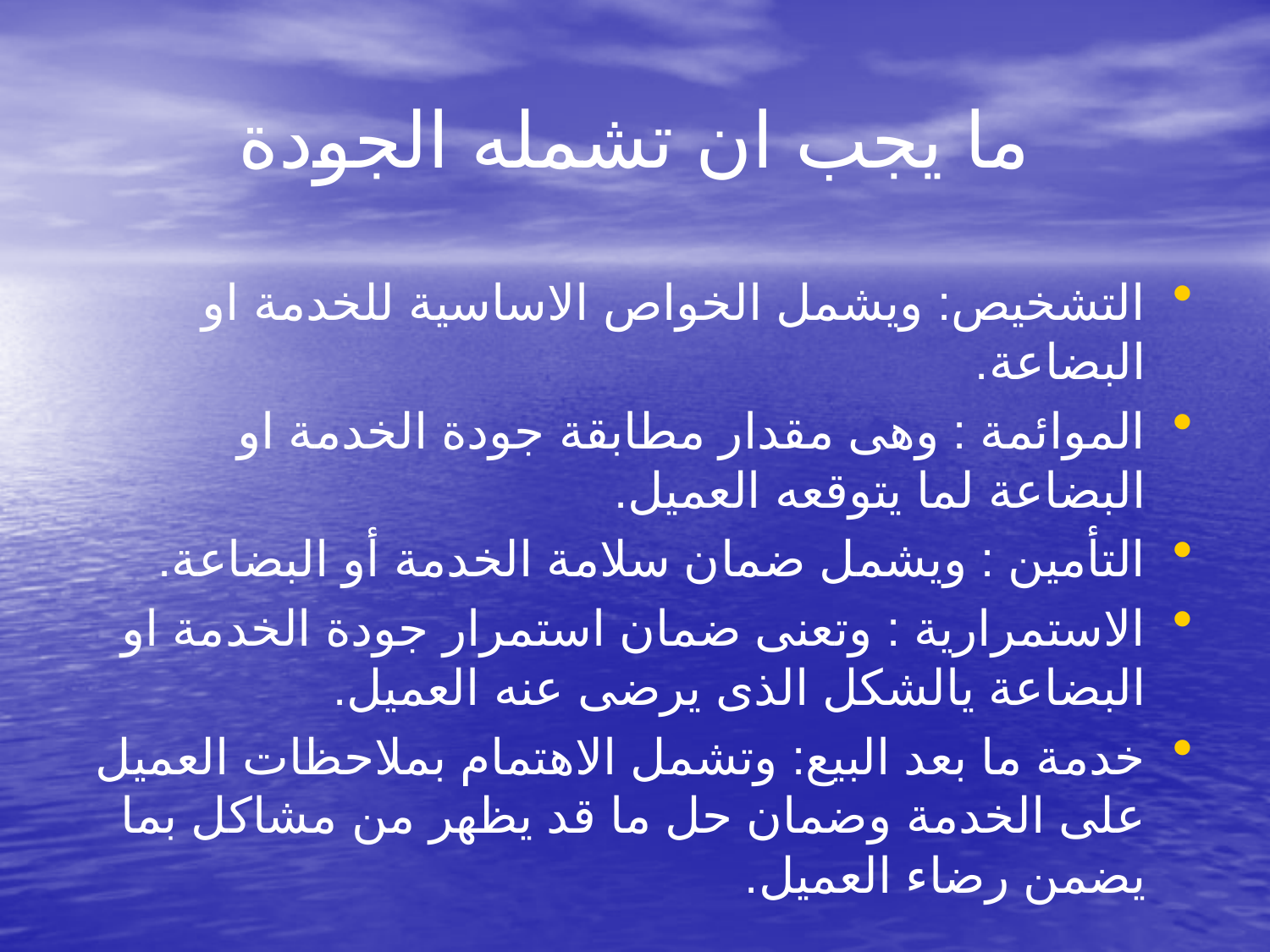

# ما يجب ان تشمله الجودة
التشخيص: ويشمل الخواص الاساسية للخدمة او البضاعة.
الموائمة : وهى مقدار مطابقة جودة الخدمة او البضاعة لما يتوقعه العميل.
التأمين : ويشمل ضمان سلامة الخدمة أو البضاعة.
الاستمرارية : وتعنى ضمان استمرار جودة الخدمة او البضاعة يالشكل الذى يرضى عنه العميل.
خدمة ما بعد البيع: وتشمل الاهتمام بملاحظات العميل على الخدمة وضمان حل ما قد يظهر من مشاكل بما يضمن رضاء العميل.